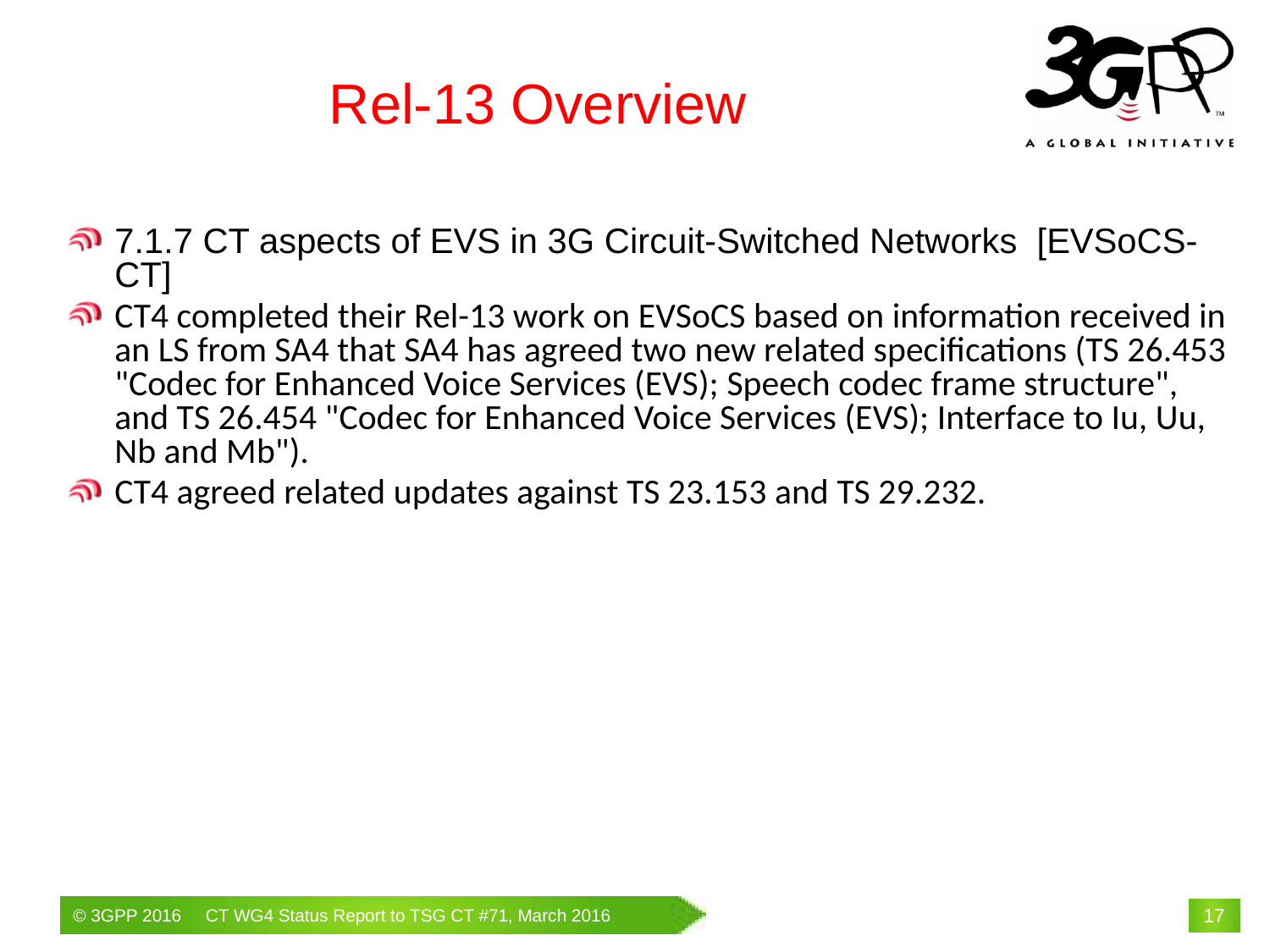

# Rel-13 Overview
7.1.7 CT aspects of EVS in 3G Circuit-Switched Networks  [EVSoCS-CT]
CT4 completed their Rel-13 work on EVSoCS based on information received in an LS from SA4 that SA4 has agreed two new related specifications (TS 26.453 "Codec for Enhanced Voice Services (EVS); Speech codec frame structure", and TS 26.454 "Codec for Enhanced Voice Services (EVS); Interface to Iu, Uu, Nb and Mb").
CT4 agreed related updates against TS 23.153 and TS 29.232.